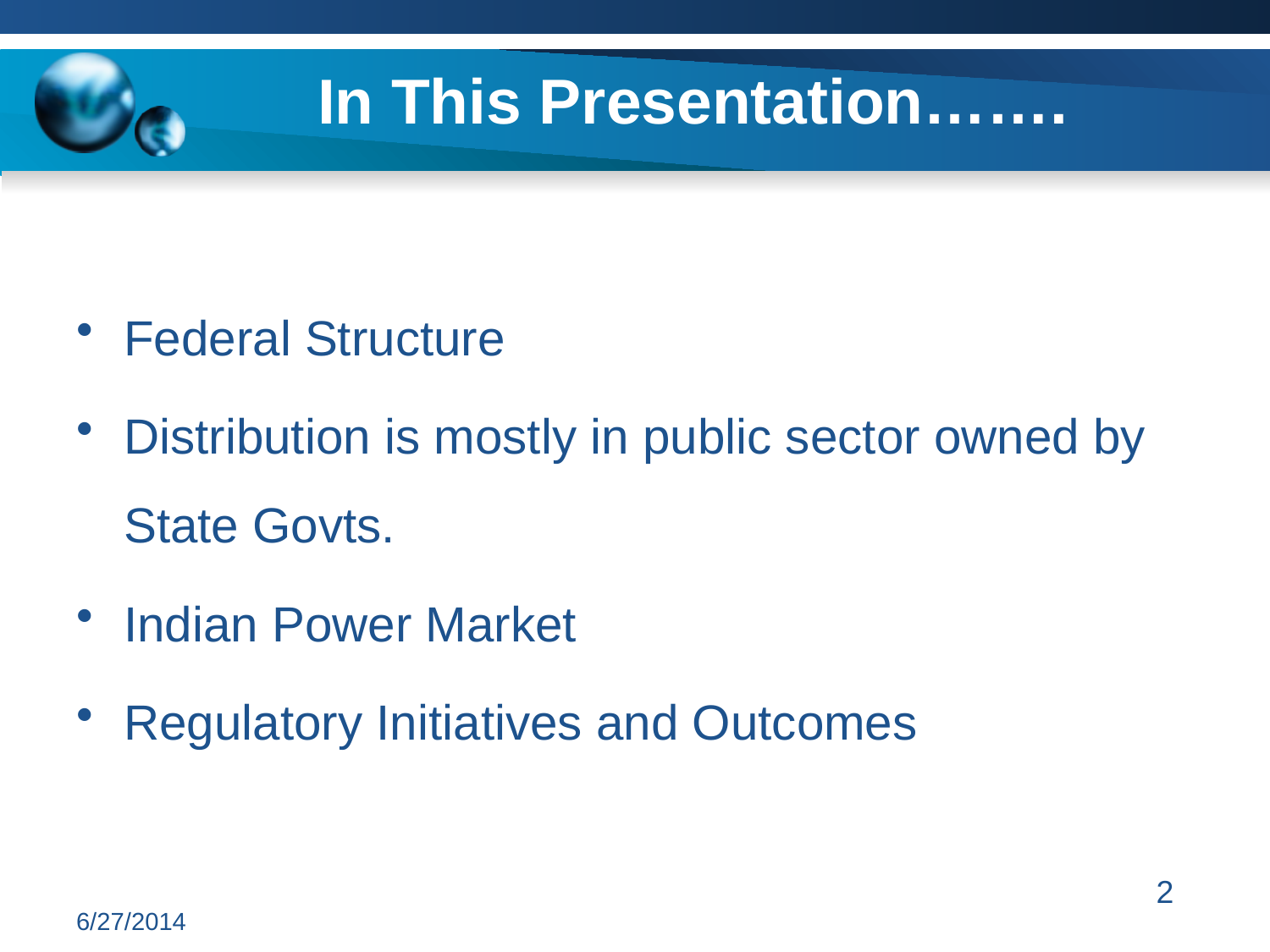

# In This Presentation…….

Federal Structure
Distribution is mostly in public sector owned by State Govts.
Indian Power Market
Regulatory Initiatives and Outcomes

2
6/27/2014